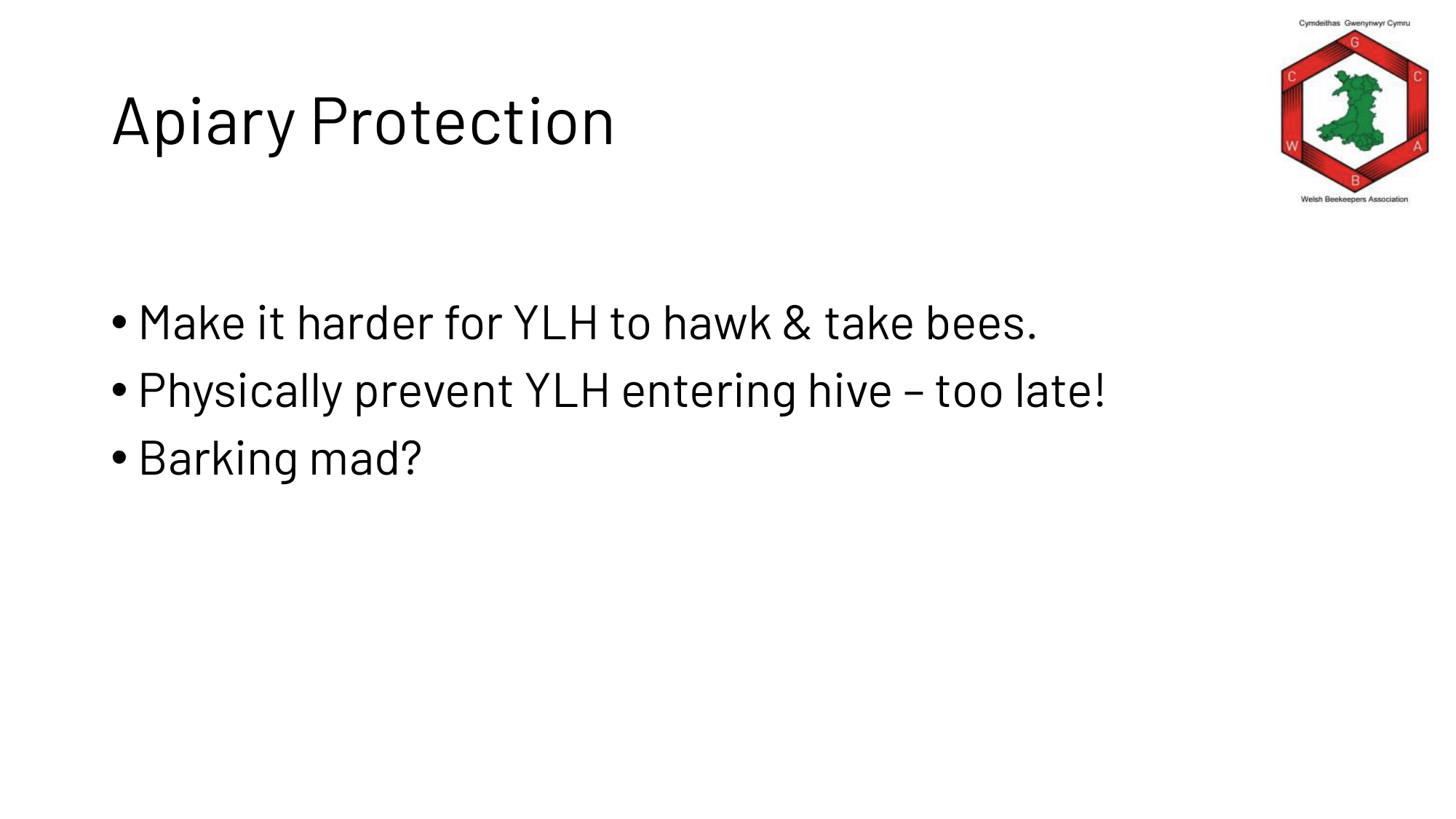

# Apiary Protection
Make it harder for YLH to hawk & take bees.
Physically prevent YLH entering hive – too late!
Barking mad?